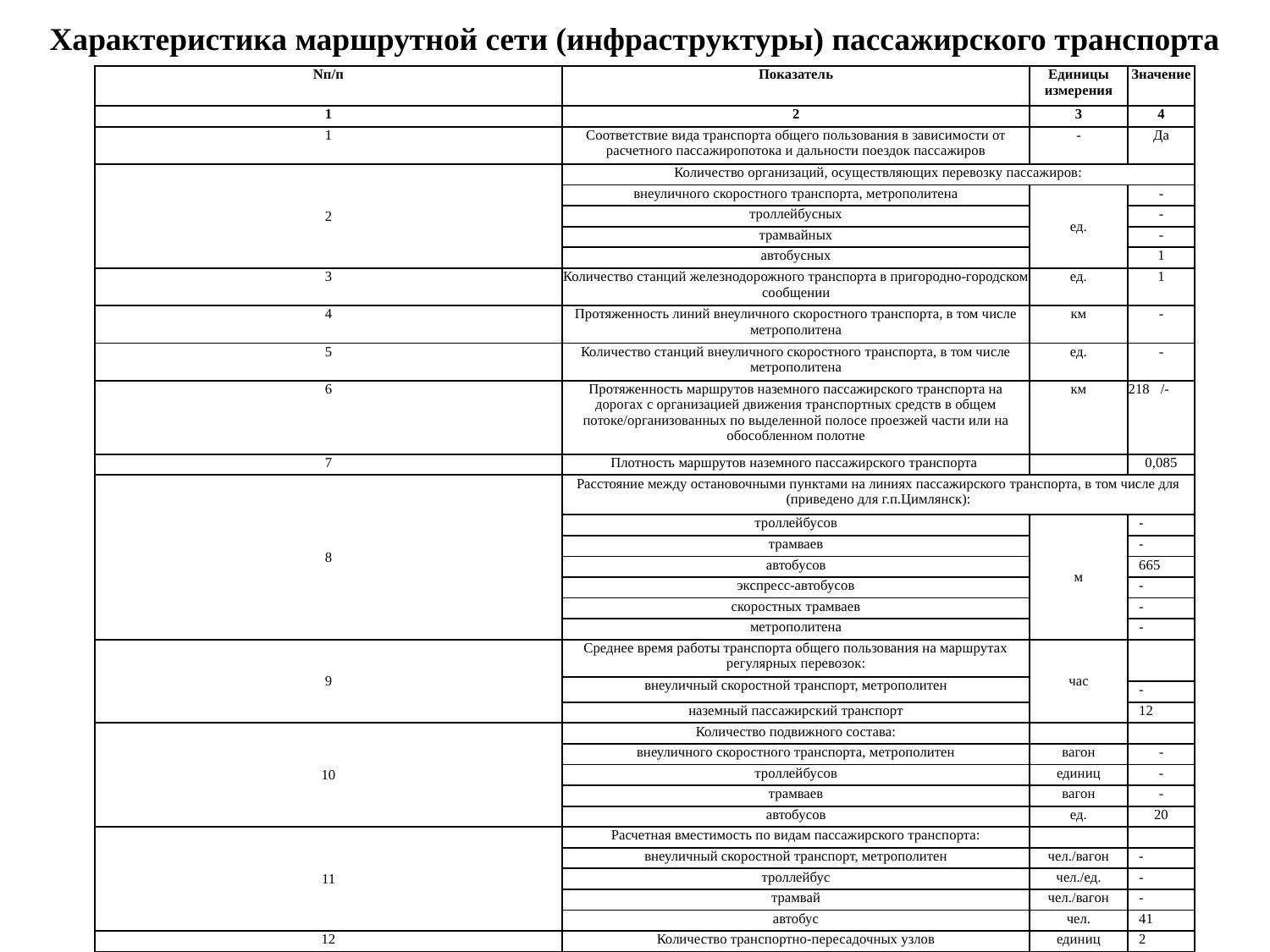

# Характеристика маршрутной сети (инфраструктуры) пассажирского транспорта
| Nп/п | Показатель | Единицы измерения | Значение |
| --- | --- | --- | --- |
| 1 | 2 | 3 | 4 |
| 1 | Соответствие вида транспорта общего пользования в зависимости от расчетного пассажиропотока и дальности поездок пассажиров | - | Да |
| 2 | Количество организаций, осуществляющих перевозку пассажиров: |  |  |
|  | внеуличного скоростного транспорта, метрополитена | ед. | - |
|  | троллейбусных |  | - |
|  | трамвайных |  | - |
|  | автобусных |  | 1 |
| 3 | Количество станций железнодорожного транспорта в пригородно-городском сообщении | ед. | 1 |
| 4 | Протяженность линий внеуличного скоростного транспорта, в том числе метрополитена | км | - |
| 5 | Количество станций внеуличного скоростного транспорта, в том числе метрополитена | ед. | - |
| 6 | Протяженность маршрутов наземного пассажирского транспорта на дорогах с организацией движения транспортных средств в общем потоке/организованных по выделенной полосе проезжей части или на обособленном полотне | км | 218 /- |
| 7 | Плотность маршрутов наземного пассажирского транспорта |  | 0,085 |
| 8 | Расстояние между остановочными пунктами на линиях пассажирского транспорта, в том числе для (приведено для г.п.Цимлянск): |  |  |
|  | троллейбусов | м | - |
|  | трамваев |  | - |
|  | автобусов |  | 665 |
|  | экспресс-автобусов |  | - |
|  | скоростных трамваев |  | - |
|  | метрополитена |  | - |
| 9 | Среднее время работы транспорта общего пользования на маршрутах регулярных перевозок: | час |  |
|  | внеуличный скоростной транспорт, метрополитен |  |  |
|  |  |  | - |
|  | наземный пассажирский транспорт |  | 12 |
| 10 | Количество подвижного состава: |  |  |
|  | внеуличного скоростного транспорта, метрополитен | вагон | - |
|  | троллейбусов | единиц | - |
|  | трамваев | вагон | - |
|  | автобусов | ед. | 20 |
| 11 | Расчетная вместимость по видам пассажирского транспорта: |  |  |
|  | внеуличный скоростной транспорт, метрополитен | чел./вагон | - |
|  | троллейбус | чел./ед. | - |
|  | трамвай | чел./вагон | - |
|  | автобус | чел. | 41 |
| 12 | Количество транспортно-пересадочных узлов | единиц | 2 |